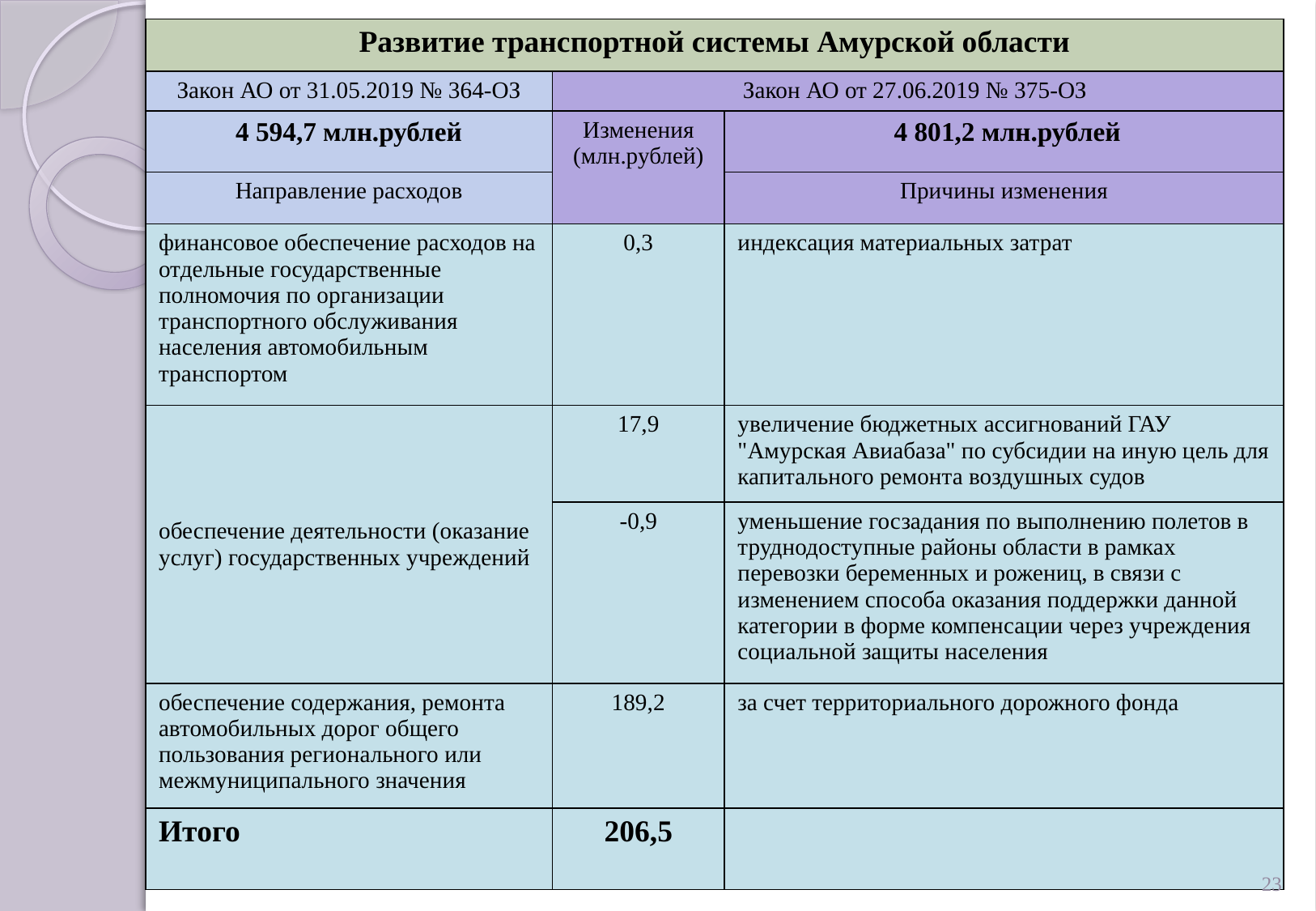

| Развитие транспортной системы Амурской области |  |  |
| --- | --- | --- |
| Закон АО от 31.05.2019 № 364-ОЗ | Закон АО от 27.06.2019 № 375-ОЗ |  |
| 4 594,7 млн.рублей | Изменения (млн.рублей) | 4 801,2 млн.рублей |
| Направление расходов |  | Причины изменения |
| финансовое обеспечение расходов на отдельные государственные полномочия по организации транспортного обслуживания населения автомобильным транспортом | 0,3 | индексация материальных затрат |
| обеспечение деятельности (оказание услуг) государственных учреждений | 17,9 | увеличение бюджетных ассигнований ГАУ "Амурская Авиабаза" по субсидии на иную цель для капитального ремонта воздушных судов |
|  | -0,9 | уменьшение госзадания по выполнению полетов в труднодоступные районы области в рамках перевозки беременных и рожениц, в связи с изменением способа оказания поддержки данной категории в форме компенсации через учреждения социальной защиты населения |
| обеспечение содержания, ремонта автомобильных дорог общего пользования регионального или межмуниципального значения | 189,2 | за счет территориального дорожного фонда |
| Итого | 206,5 |  |
23